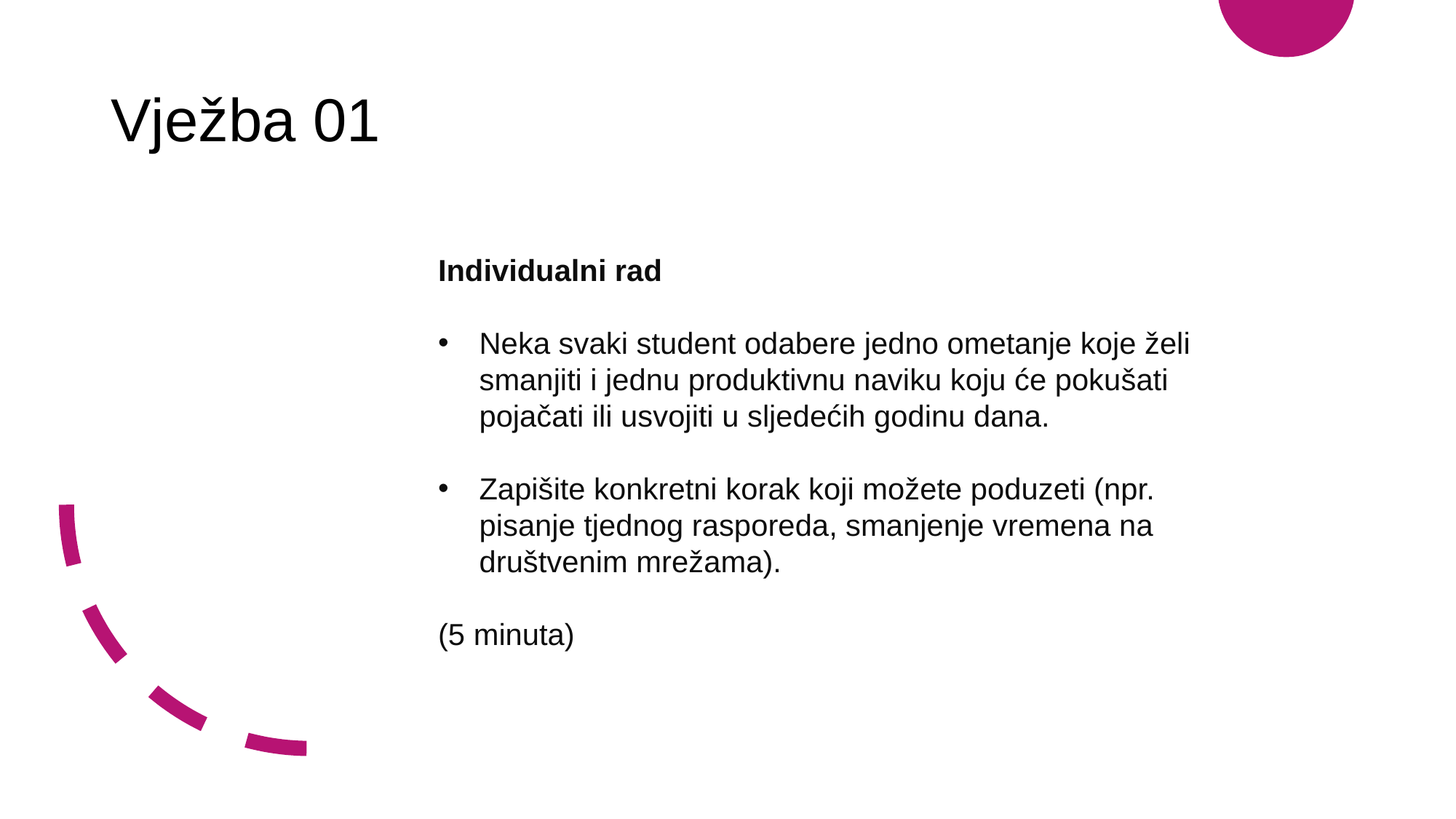

# Vježba 01
Individualni rad

Neka svaki student odabere jedno ometanje koje želi smanjiti i jednu produktivnu naviku koju će pokušati pojačati ili usvojiti u sljedećih godinu dana.

Zapišite konkretni korak koji možete poduzeti (npr. pisanje tjednog rasporeda, smanjenje vremena na društvenim mrežama).

(5 minuta)